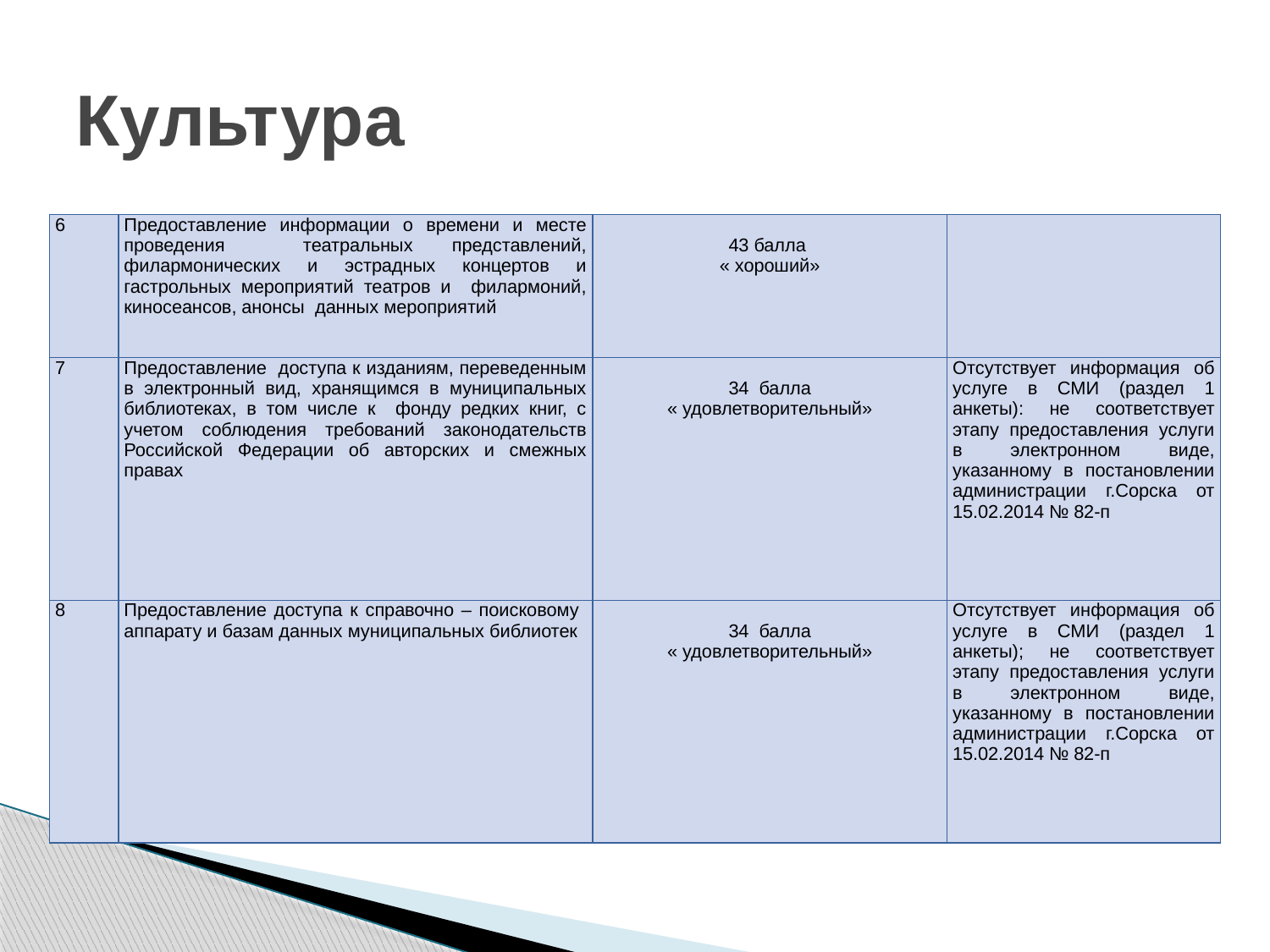

# Культура
| 6 | Предоставление информации о времени и месте проведения театральных представлений, филармонических и эстрадных концертов и гастрольных мероприятий театров и филармоний, киносеансов, анонсы данных мероприятий | 43 балла « хороший» |  |
| --- | --- | --- | --- |
| 7 | Предоставление доступа к изданиям, переведенным в электронный вид, хранящимся в муниципальных библиотеках, в том числе к фонду редких книг, с учетом соблюдения требований законодательств Российской Федерации об авторских и смежных правах | 34 балла « удовлетворительный» | Отсутствует информация об услуге в СМИ (раздел 1 анкеты): не соответствует этапу предоставления услуги в электронном виде, указанному в постановлении администрации г.Сорска от 15.02.2014 № 82-п |
| 8 | Предоставление доступа к справочно – поисковому аппарату и базам данных муниципальных библиотек | 34 балла « удовлетворительный» | Отсутствует информация об услуге в СМИ (раздел 1 анкеты); не соответствует этапу предоставления услуги в электронном виде, указанному в постановлении администрации г.Сорска от 15.02.2014 № 82-п |